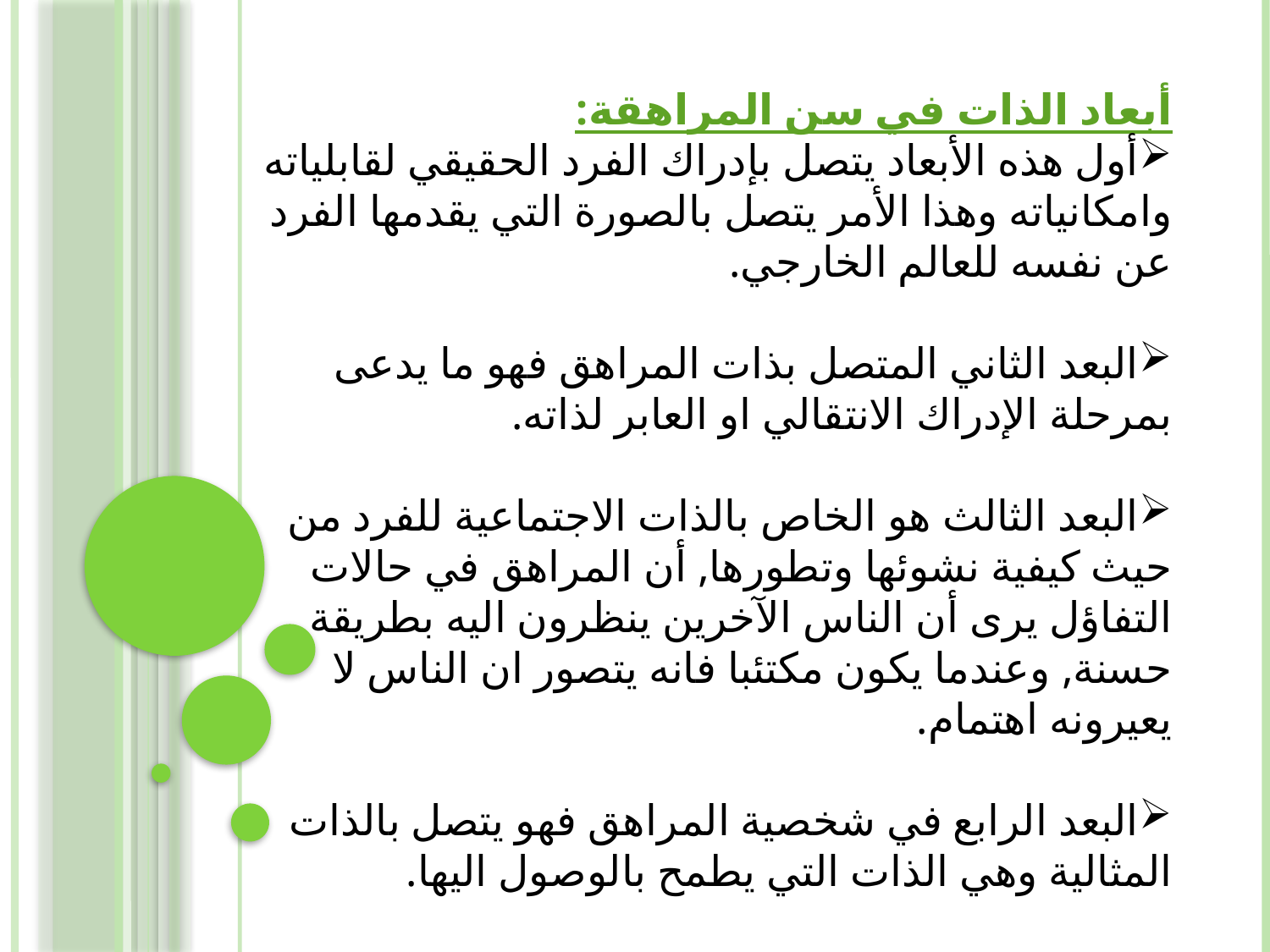

أبعاد الذات في سن المراهقة:
أول هذه الأبعاد يتصل بإدراك الفرد الحقيقي لقابلياته وامكانياته وهذا الأمر يتصل بالصورة التي يقدمها الفرد عن نفسه للعالم الخارجي.

البعد الثاني المتصل بذات المراهق فهو ما يدعى بمرحلة الإدراك الانتقالي او العابر لذاته.

البعد الثالث هو الخاص بالذات الاجتماعية للفرد من حيث كيفية نشوئها وتطورها, أن المراهق في حالات التفاؤل يرى أن الناس الآخرين ينظرون اليه بطريقة حسنة, وعندما يكون مكتئبا فانه يتصور ان الناس لا يعيرونه اهتمام.

البعد الرابع في شخصية المراهق فهو يتصل بالذات المثالية وهي الذات التي يطمح بالوصول اليها.